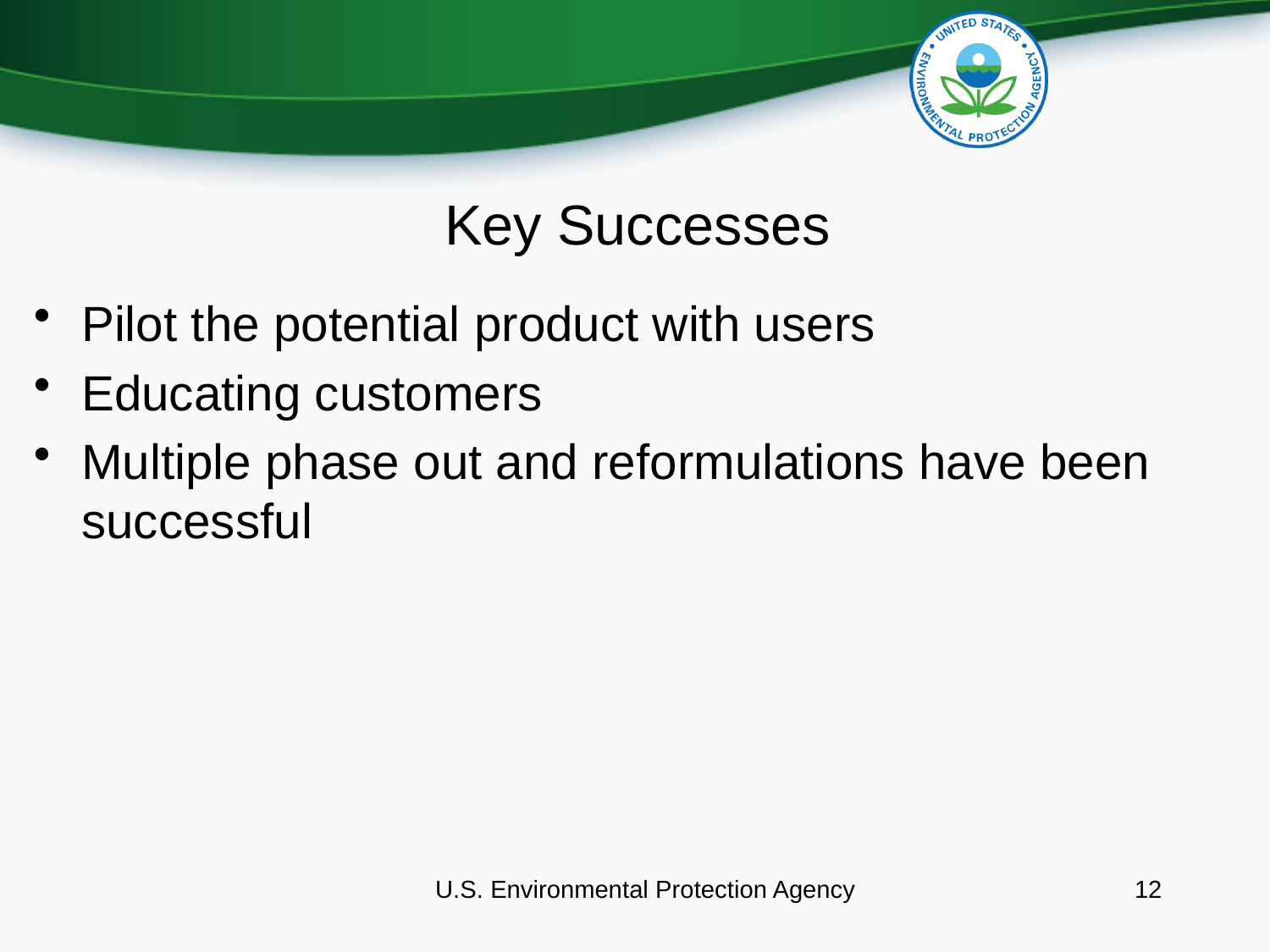

# Key Successes
Pilot the potential product with users
Educating customers
Multiple phase out and reformulations have been successful

U.S. Environmental Protection Agency
12